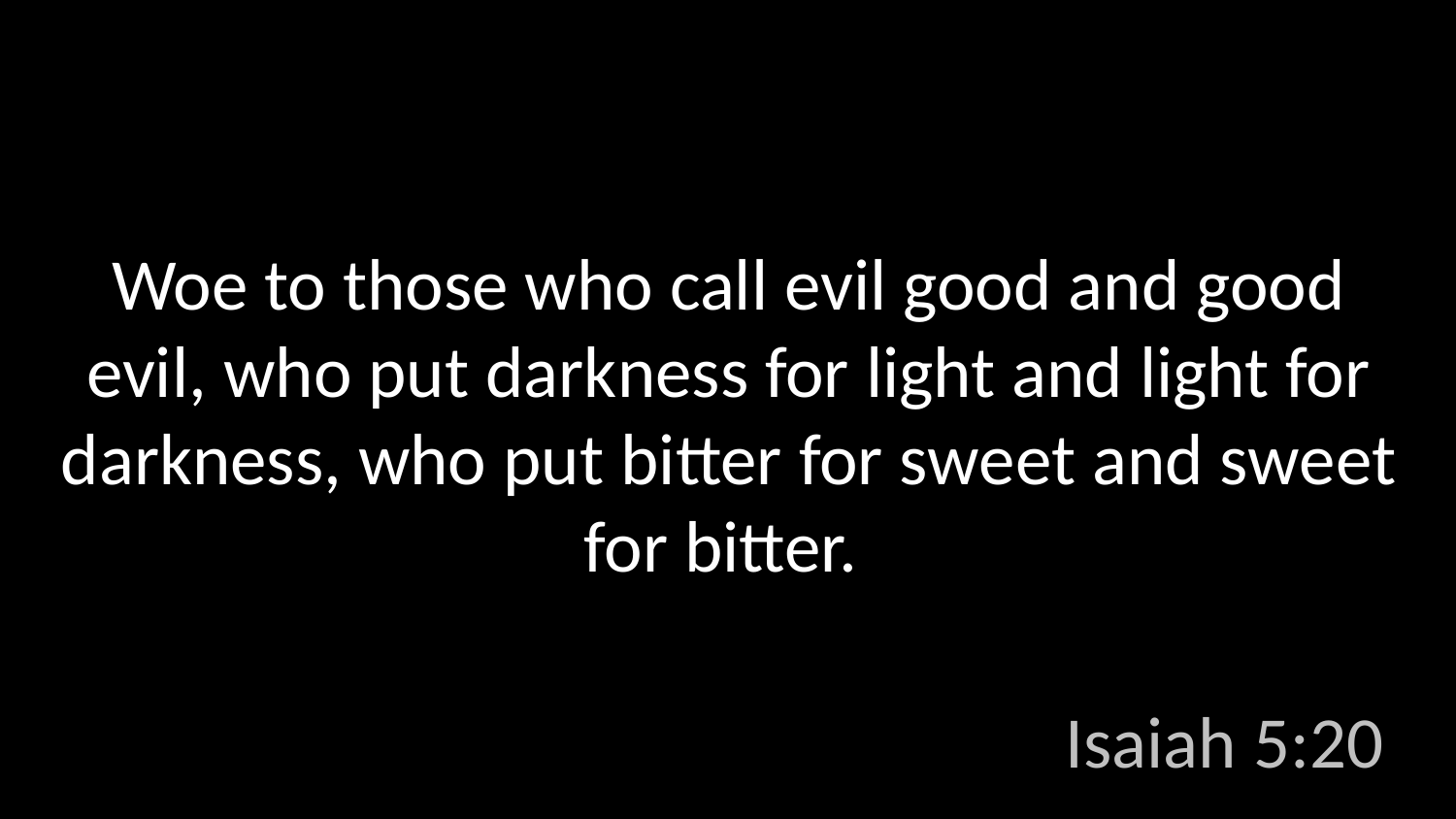

Woe to those who call evil good and good evil, who put darkness for light and light for darkness, who put bitter for sweet and sweet for bitter.
Isaiah 5:20